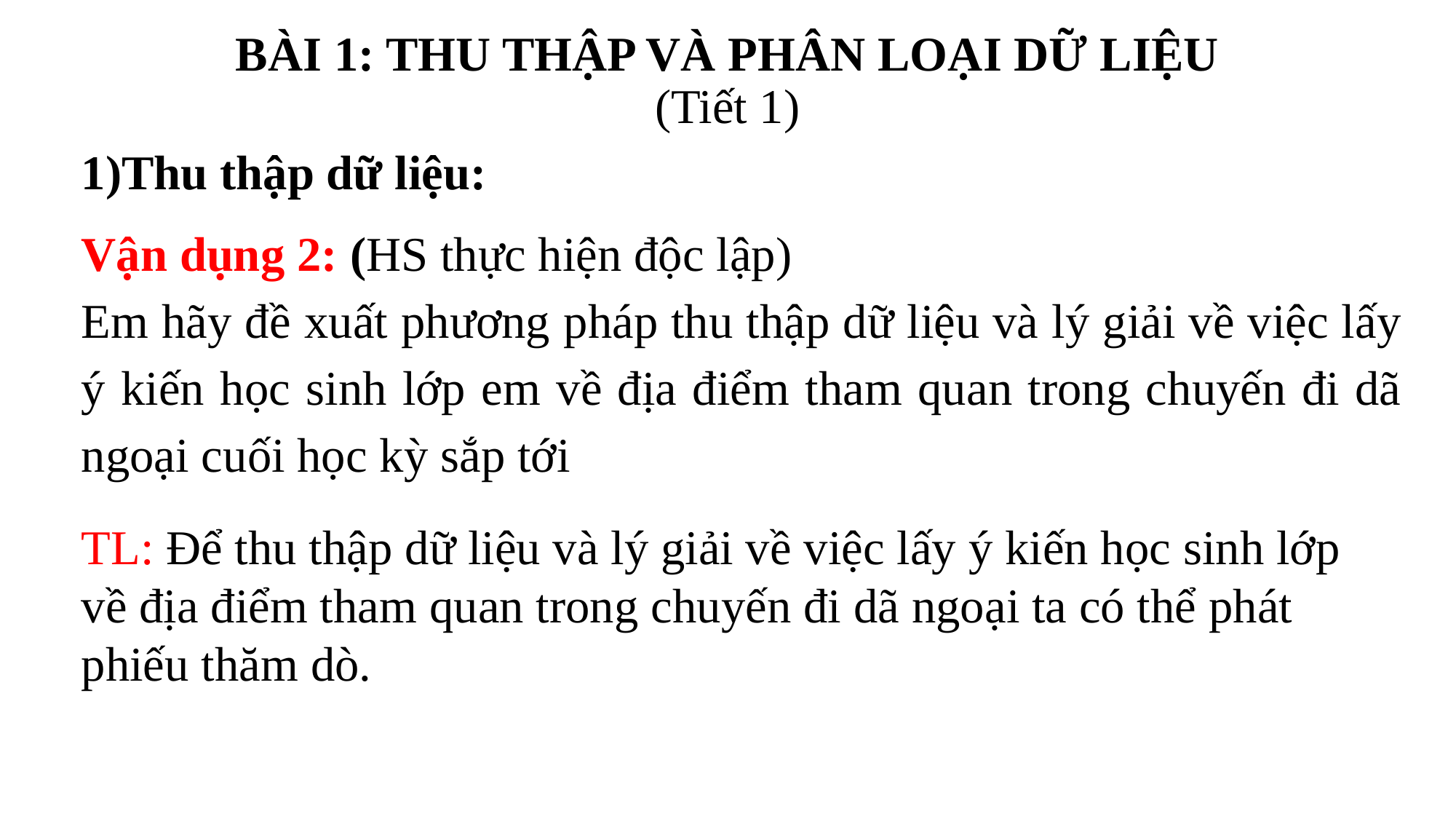

BÀI 1: THU THẬP VÀ PHÂN LOẠI DỮ LIỆU
(Tiết 1)
1)Thu thập dữ liệu:

Vận dụng 2: (HS thực hiện độc lập)
Em hãy đề xuất phương pháp thu thập dữ liệu và lý giải về việc lấy ý kiến học sinh lớp em về địa điểm tham quan trong chuyến đi dã ngoại cuối học kỳ sắp tới
TL: Để thu thập dữ liệu và lý giải về việc lấy ý kiến học sinh lớp về địa điểm tham quan trong chuyến đi dã ngoại ta có thể phát phiếu thăm dò.